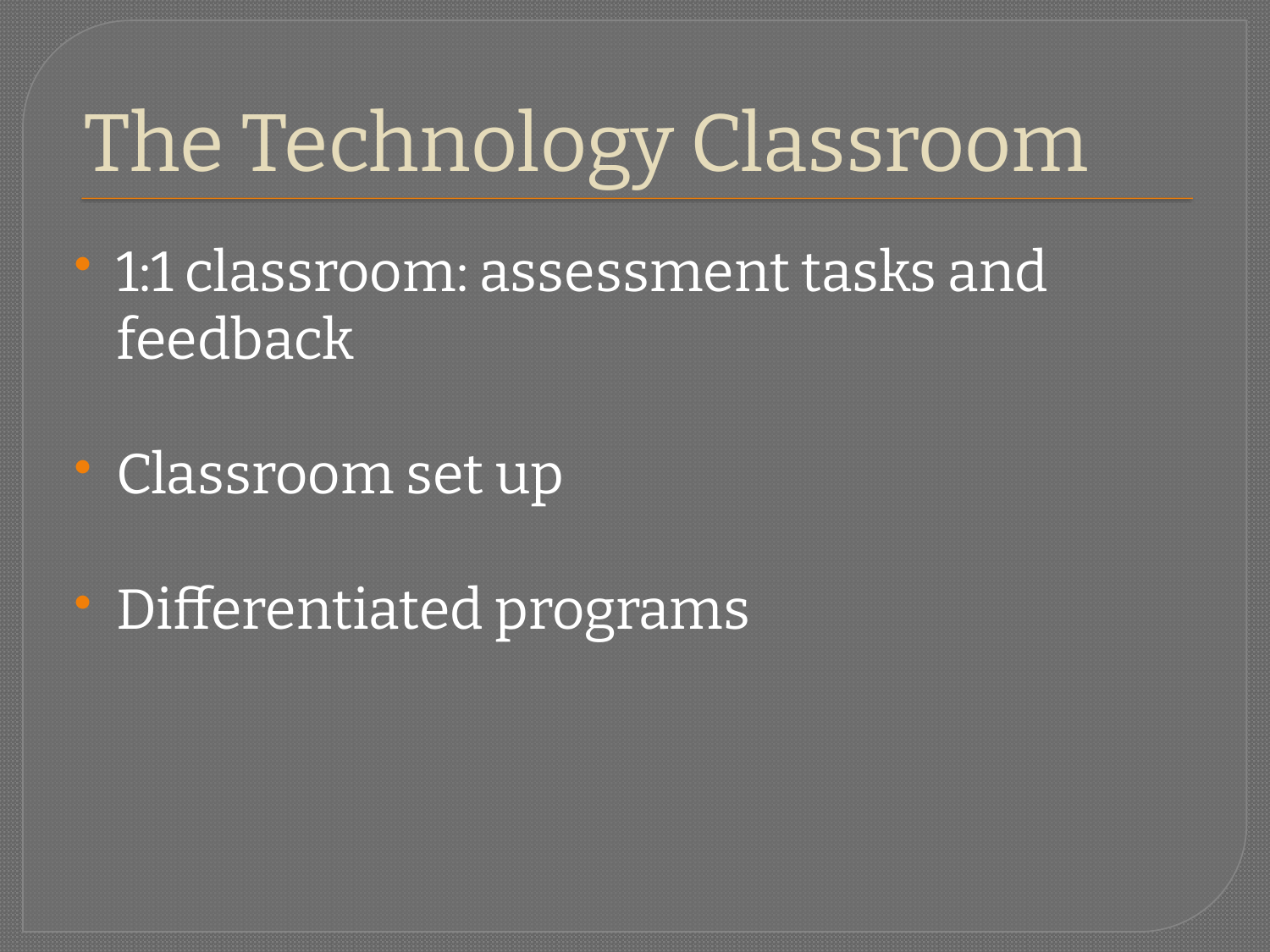

# The Technology Classroom
1:1 classroom: assessment tasks and  feedback

Classroom set up

Differentiated programs